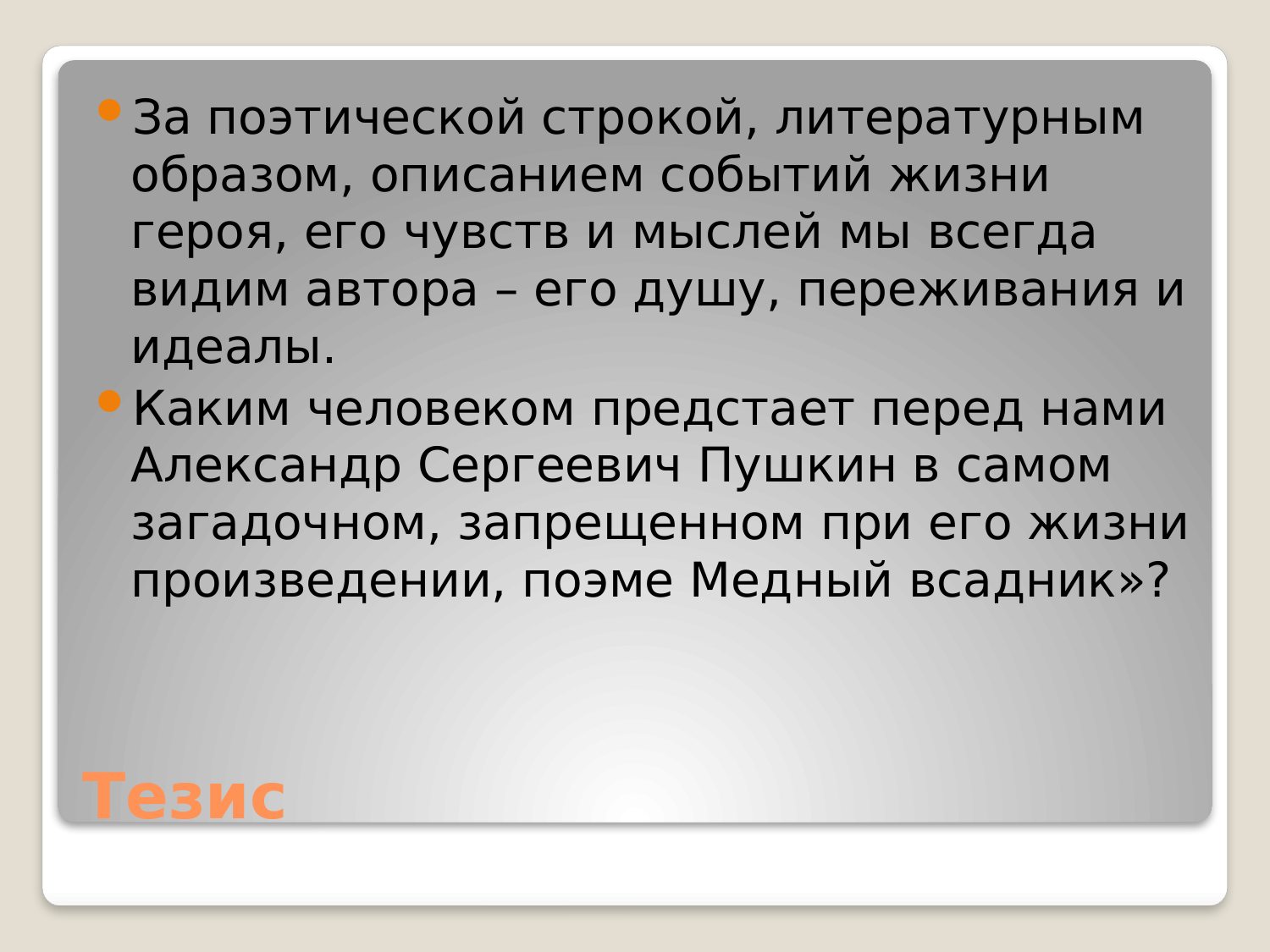

За поэтической строкой, литературным образом, описанием событий жизни героя, его чувств и мыслей мы всегда видим автора – его душу, переживания и идеалы.
Каким человеком предстает перед нами Александр Сергеевич Пушкин в самом загадочном, запрещенном при его жизни произведении, поэме Медный всадник»?
# Тезис